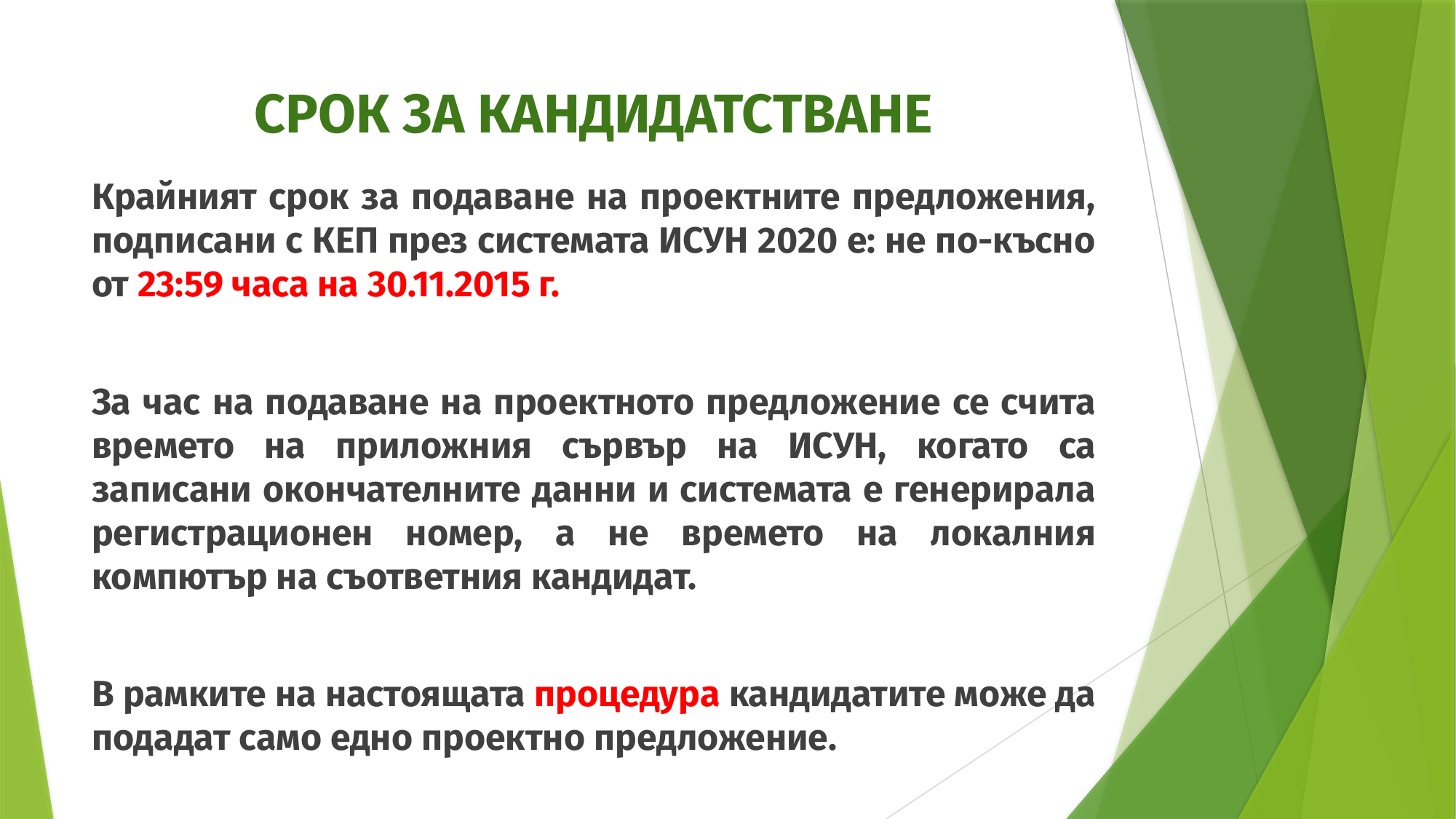

# СРОК ЗА КАНДИДАТСТВАНЕ
Крайният срок за подаване на проектните предложения, подписани с КЕП през системата ИСУН 2020 е: не по-късно от 23:59 часа на 30.11.2015 г.

За час на подаване на проектното предложение се счита времето на приложния сървър на ИСУН, когато са записани окончателните данни и системата е генерирала регистрационен номер, а не времето на локалния компютър на съответния кандидат.

В рамките на настоящата процедура кандидатите може да подадат само едно проектно предложение.